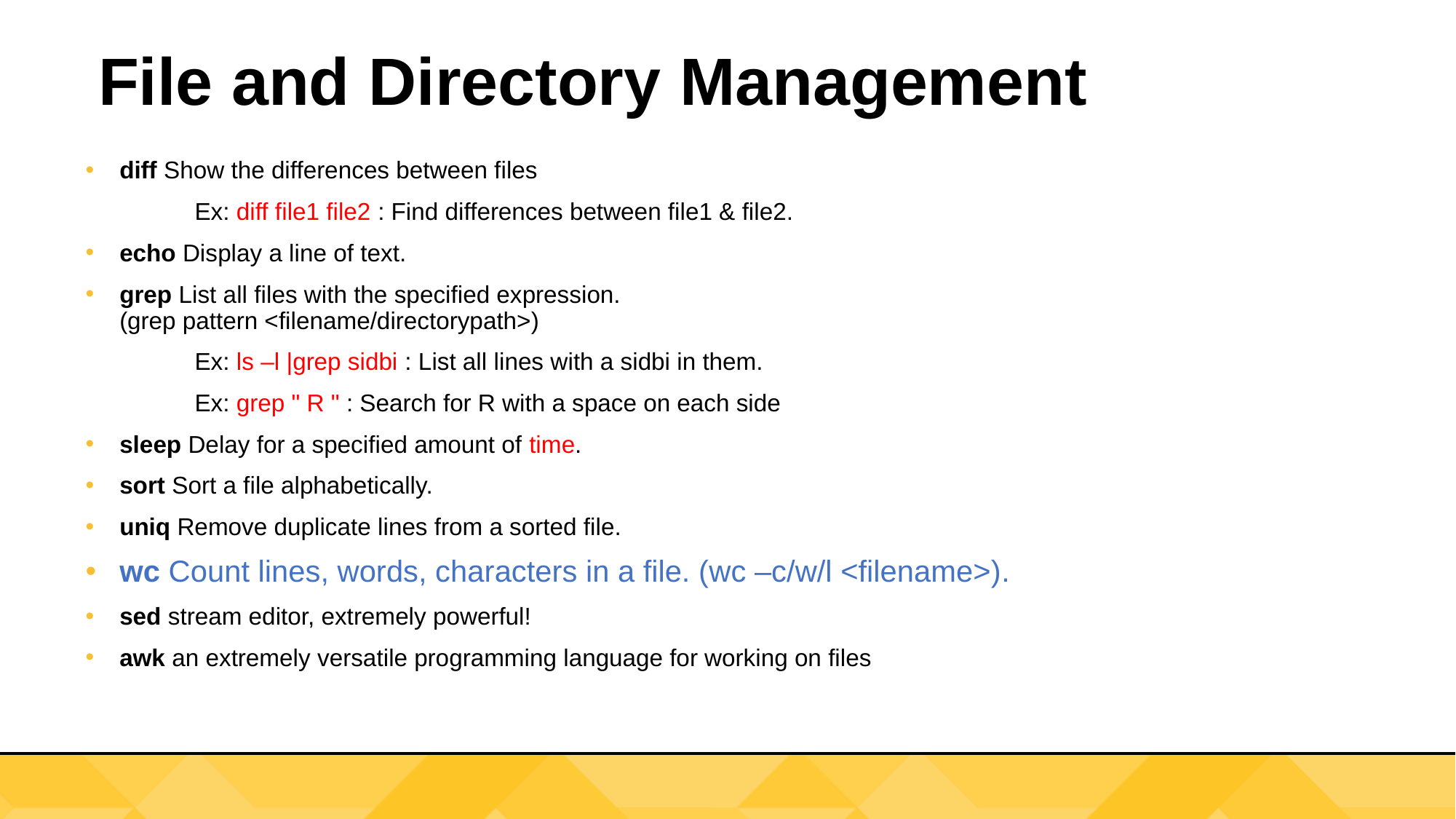

# File and Directory Management
diff Show the differences between files
	Ex: diff file1 file2 : Find differences between file1 & file2.
echo Display a line of text.
grep List all files with the specified expression.
(grep pattern <filename/directorypath>)
	Ex: ls –l |grep sidbi : List all lines with a sidbi in them.
	Ex: grep " R " : Search for R with a space on each side
sleep Delay for a specified amount of time.
sort Sort a file alphabetically.
uniq Remove duplicate lines from a sorted file.
wc Count lines, words, characters in a file. (wc –c/w/l <filename>).
sed stream editor, extremely powerful!
awk an extremely versatile programming language for working on files